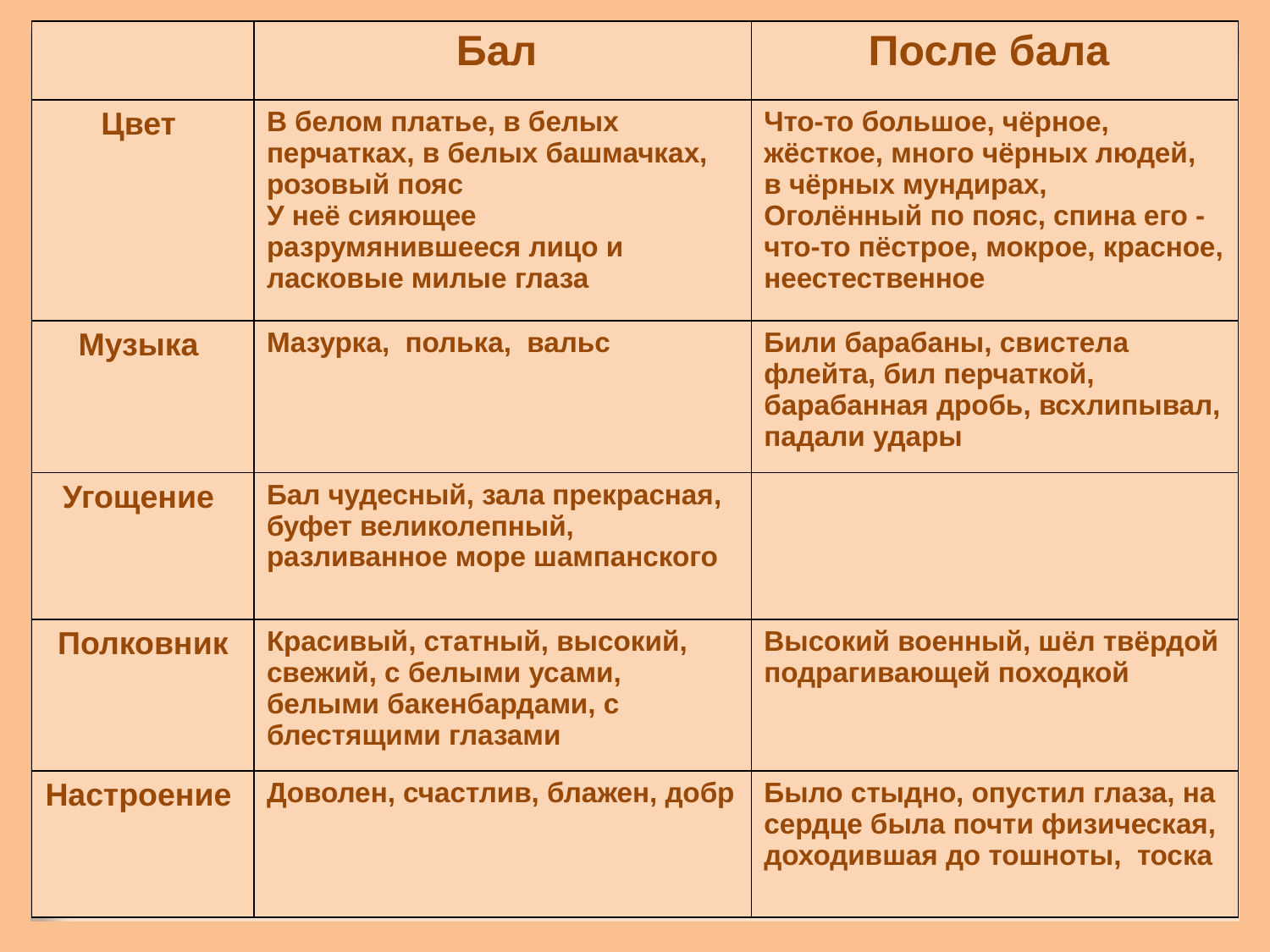

|  | Бал | После бала |
| --- | --- | --- |
| Цвет | В белом платье, в белых перчатках, в белых башмачках, розовый пояс У неё сияющее разрумянившееся лицо и ласковые милые глаза | Что-то большое, чёрное, жёсткое, много чёрных людей, в чёрных мундирах, Оголённый по пояс, спина его - что-то пёстрое, мокрое, красное, неестественное |
| Музыка | Мазурка, полька, вальс | Били барабаны, свистела флейта, бил перчаткой, барабанная дробь, всхлипывал, падали удары |
| Угощение | Бал чудесный, зала прекрасная, буфет великолепный, разливанное море шампанского |  |
| Полковник | Красивый, статный, высокий, свежий, с белыми усами, белыми бакенбардами, с блестящими глазами | Высокий военный, шёл твёрдой подрагивающей походкой |
| Настроение | Доволен, счастлив, блажен, добр | Было стыдно, опустил глаза, на сердце была почти физическая, доходившая до тошноты, тоска |